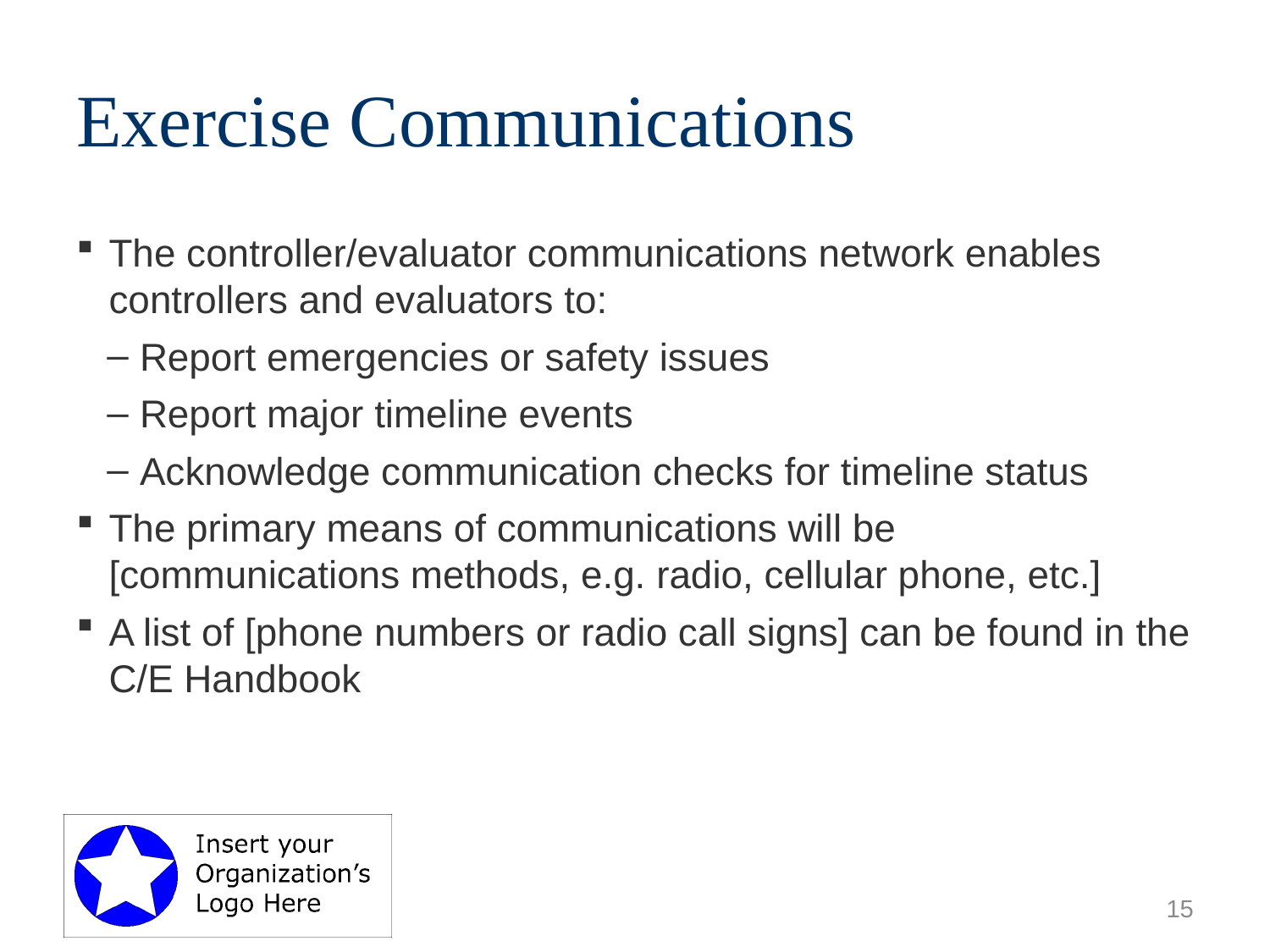

# Exercise Communications
The controller/evaluator communications network enables controllers and evaluators to:
Report emergencies or safety issues
Report major timeline events
Acknowledge communication checks for timeline status
The primary means of communications will be [communications methods, e.g. radio, cellular phone, etc.]
A list of [phone numbers or radio call signs] can be found in the C/E Handbook
15